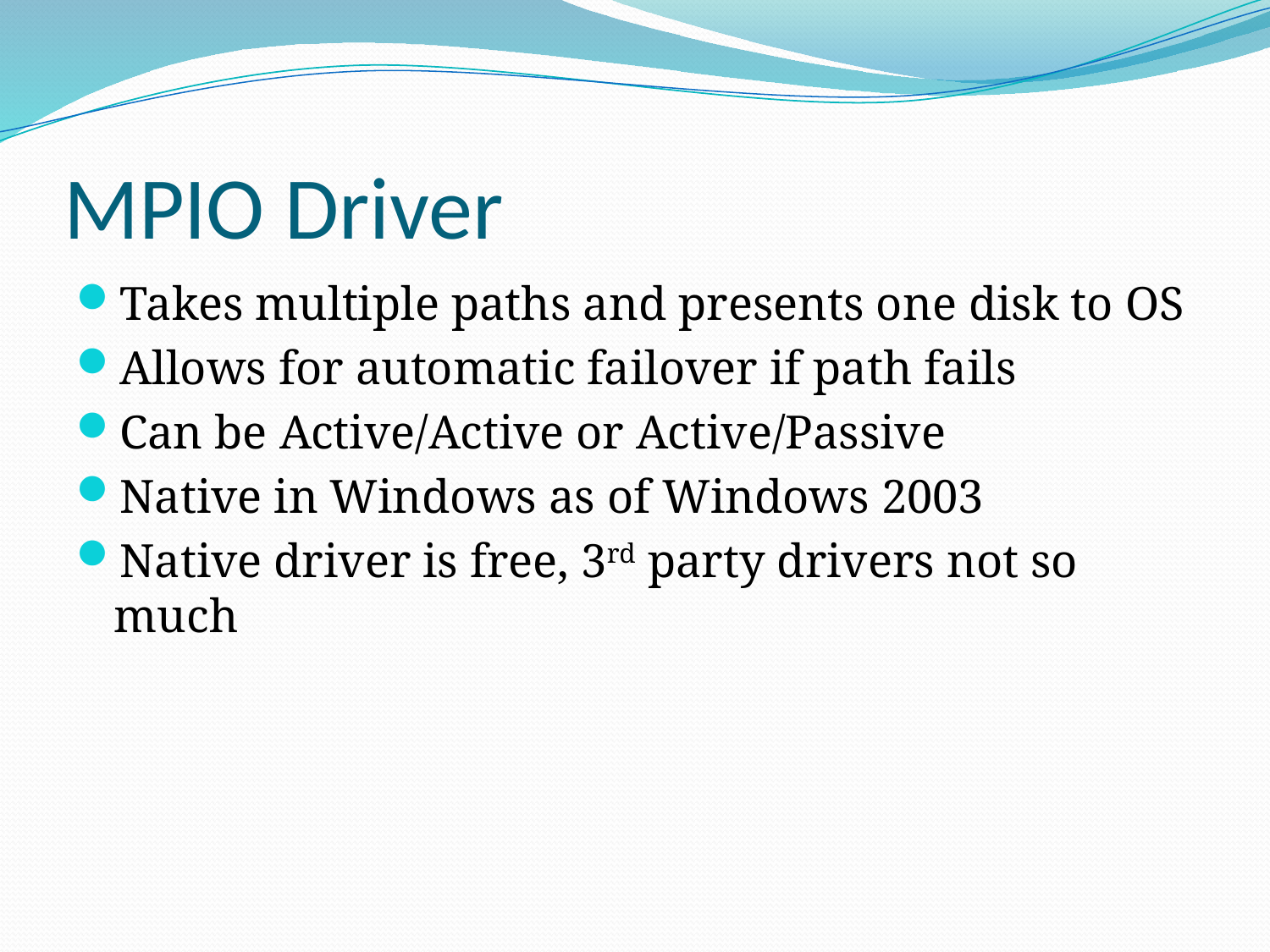

# MPIO Driver
Takes multiple paths and presents one disk to OS
Allows for automatic failover if path fails
Can be Active/Active or Active/Passive
Native in Windows as of Windows 2003
Native driver is free, 3rd party drivers not so much